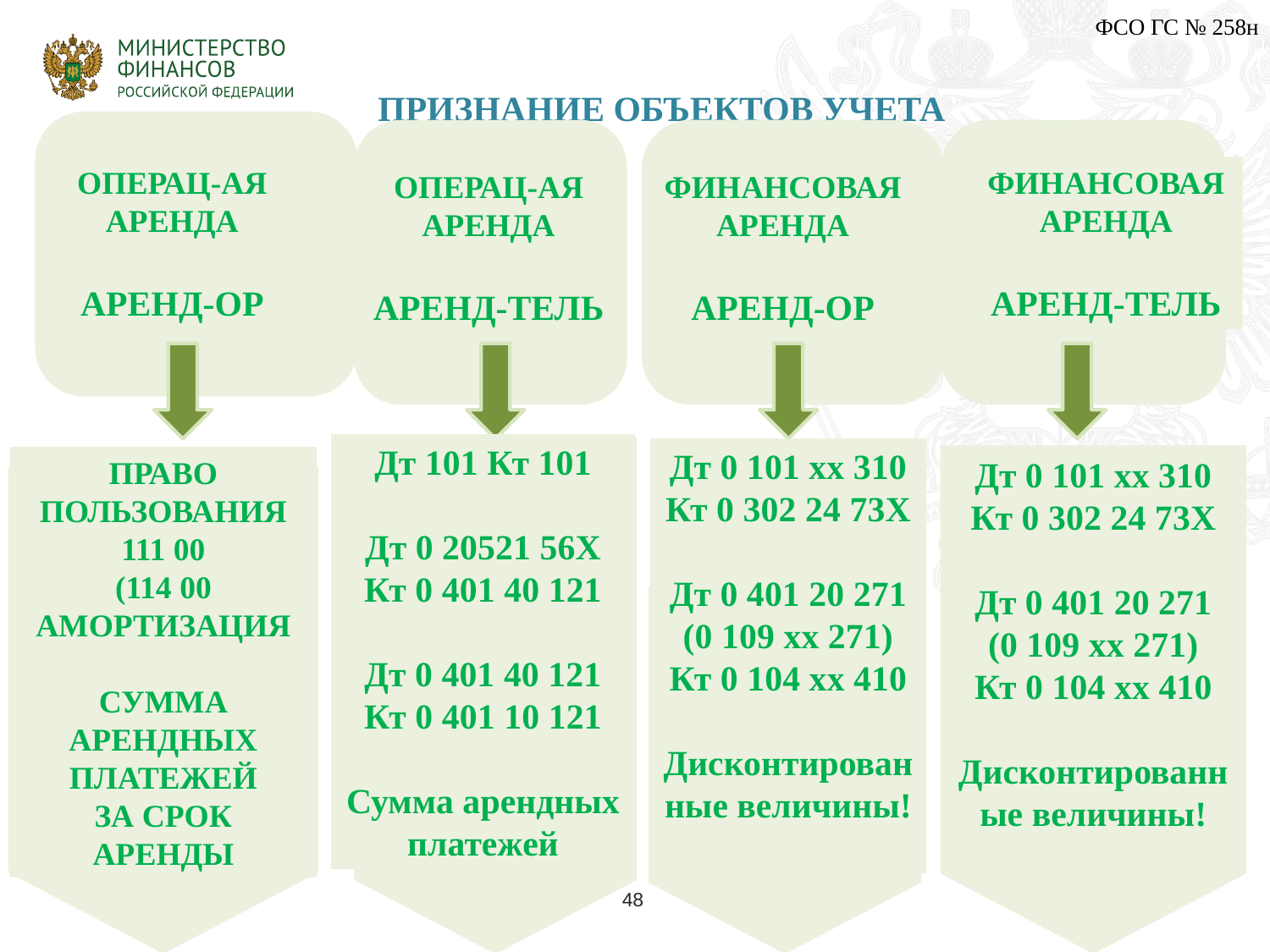

ФСО ГС № 258н
# ПРИЗНАНИЕ ОБЪЕКТОВ УЧЕТА

ОПЕРАЦ-АЯ
АРЕНДА

АРЕНД-ОР
ФИНАНСОВАЯ
АРЕНДА

АРЕНД-ТЕЛЬ
ОПЕРАЦ-АЯ
АРЕНДА

АРЕНД-ТЕЛЬ
ФИНАНСОВАЯ
АРЕНДА

АРЕНД-ОР

Дт 101 Кт 101

Дт 0 20521 56Х
Кт 0 401 40 121

Дт 0 401 40 121
Кт 0 401 10 121

Сумма арендных платежей
Дт 0 101 хх 310
Кт 0 302 24 73Х

Дт 0 401 20 271
(0 109 хх 271)
Кт 0 104 хх 410

Дисконтированные величины!

Дт 0 101 хх 310
Кт 0 302 24 73Х

Дт 0 401 20 271
(0 109 хх 271)
Кт 0 104 хх 410

Дисконтированные величины!
ПРАВО
ПОЛЬЗОВАНИЯ
111 00
(114 00 АМОРТИЗАЦИЯ

СУММА АРЕНДНЫХ ПЛАТЕЖЕЙ
ЗА СРОК АРЕНДЫ

48